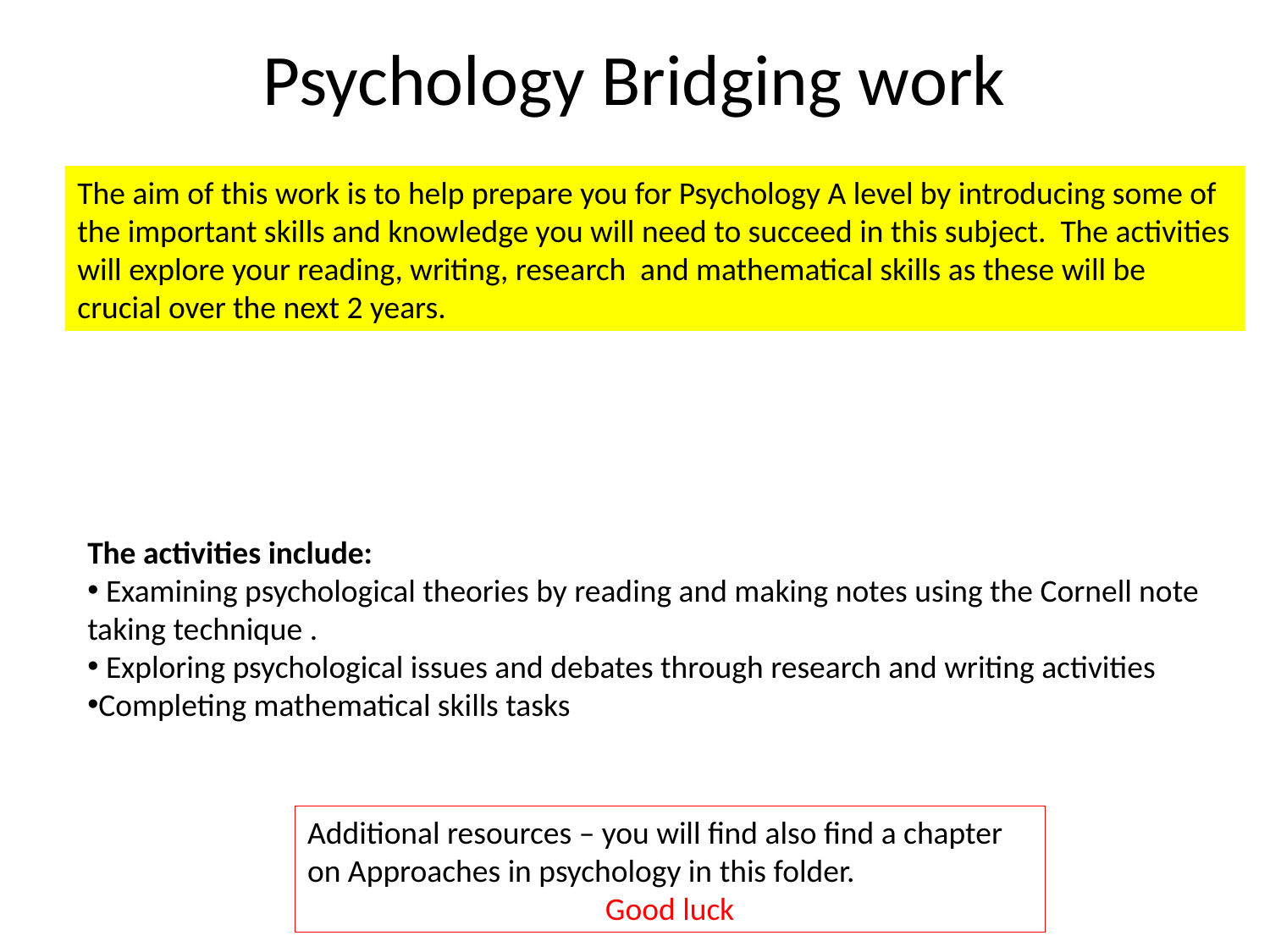

# Psychology Bridging work
The aim of this work is to help prepare you for Psychology A level by introducing some of the important skills and knowledge you will need to succeed in this subject.  The activities will explore your reading, writing, research  and mathematical skills as these will be crucial over the next 2 years.
The activities include:
 Examining psychological theories by reading and making notes using the Cornell note taking technique .
 Exploring psychological issues and debates through research and writing activities
Completing mathematical skills tasks
Additional resources – you will find also find a chapter on Approaches in psychology in this folder.
Good luck